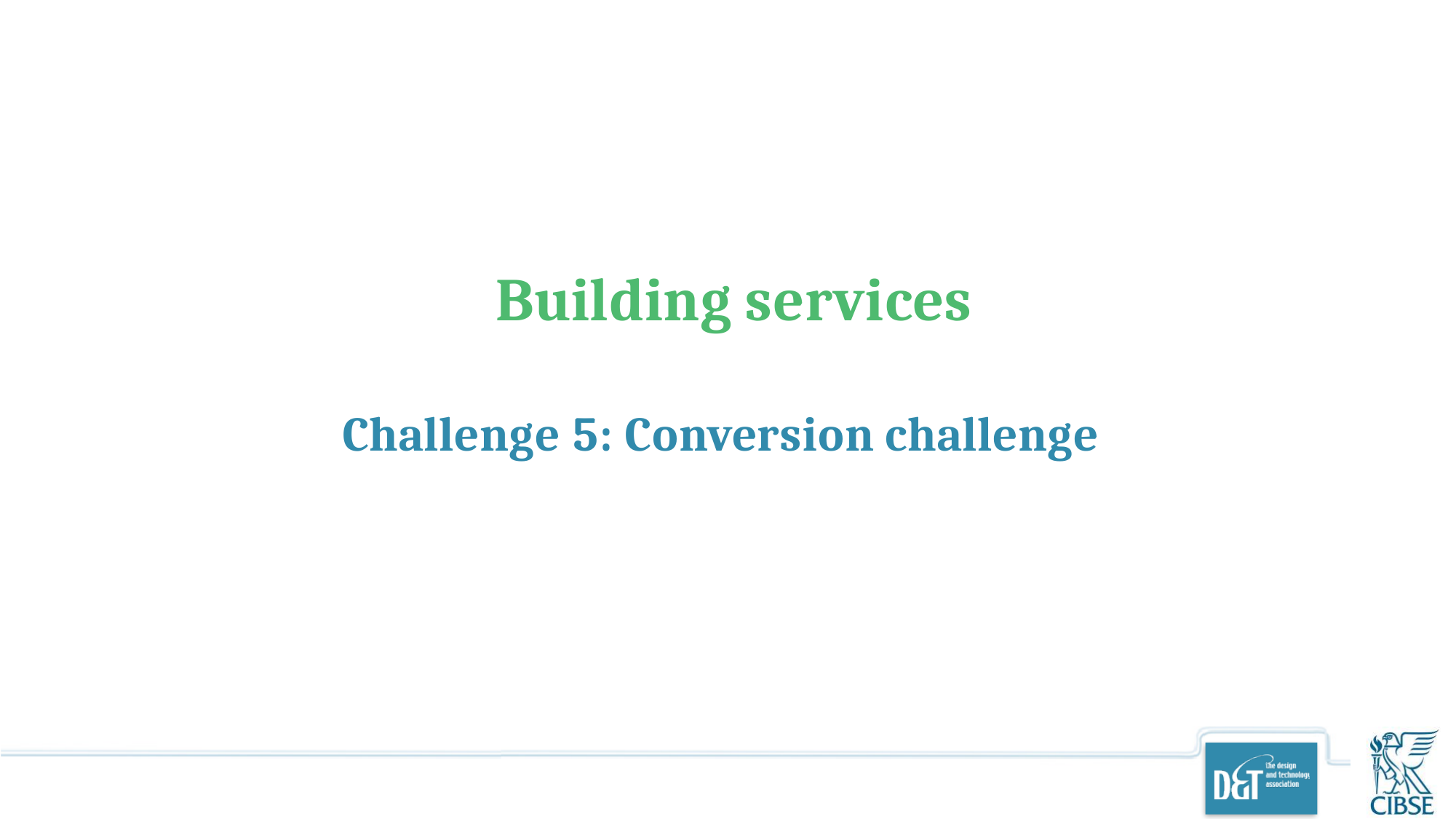

# Building services
Challenge 5: Conversion challenge